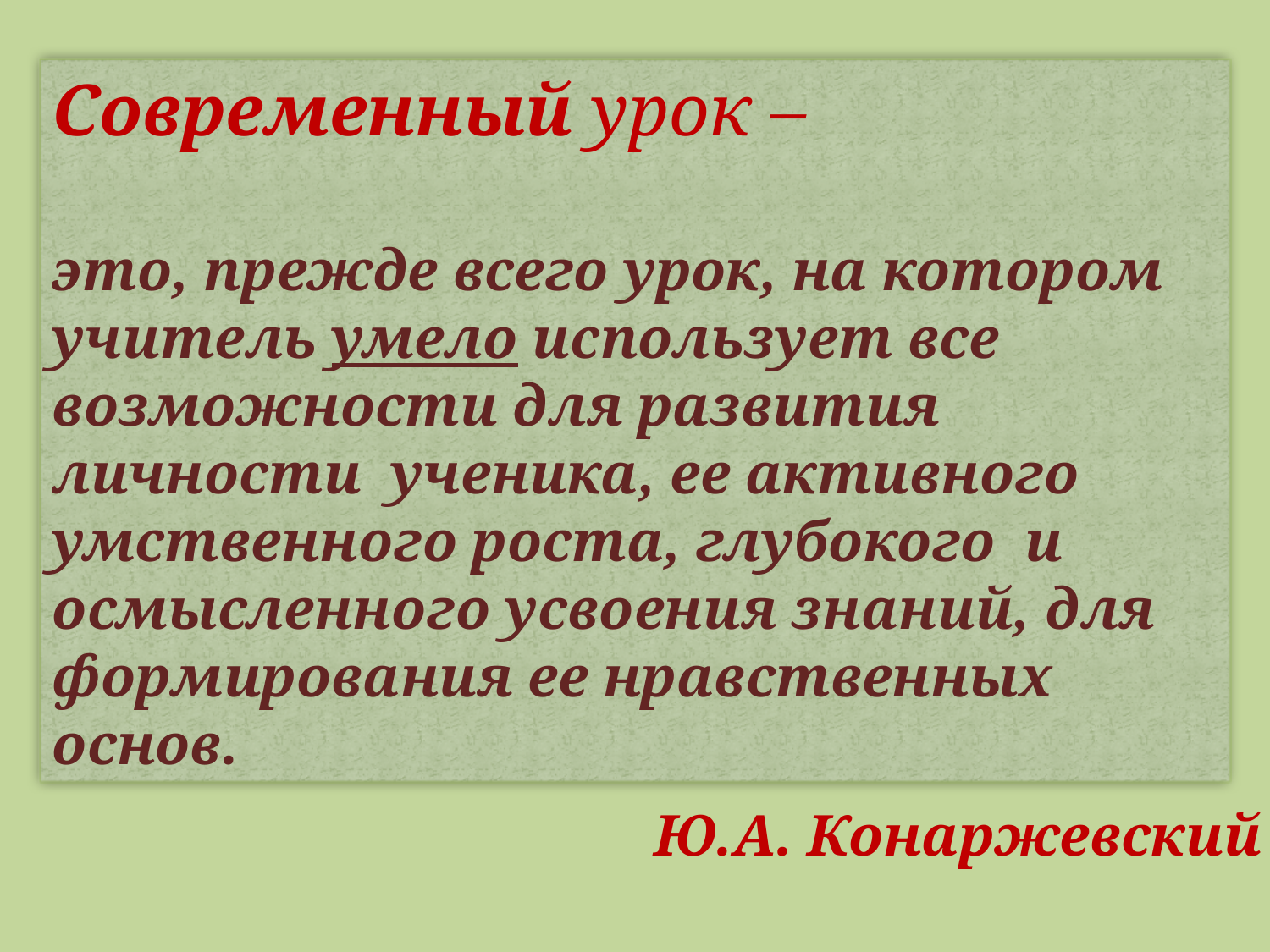

Современный урок –

это, прежде всего урок, на котором учитель умело использует все возможности для развития личности  ученика, ее активного умственного роста, глубокого  и осмысленного усвоения знаний, для формирования ее нравственных основ.
Ю.А. Конаржевский